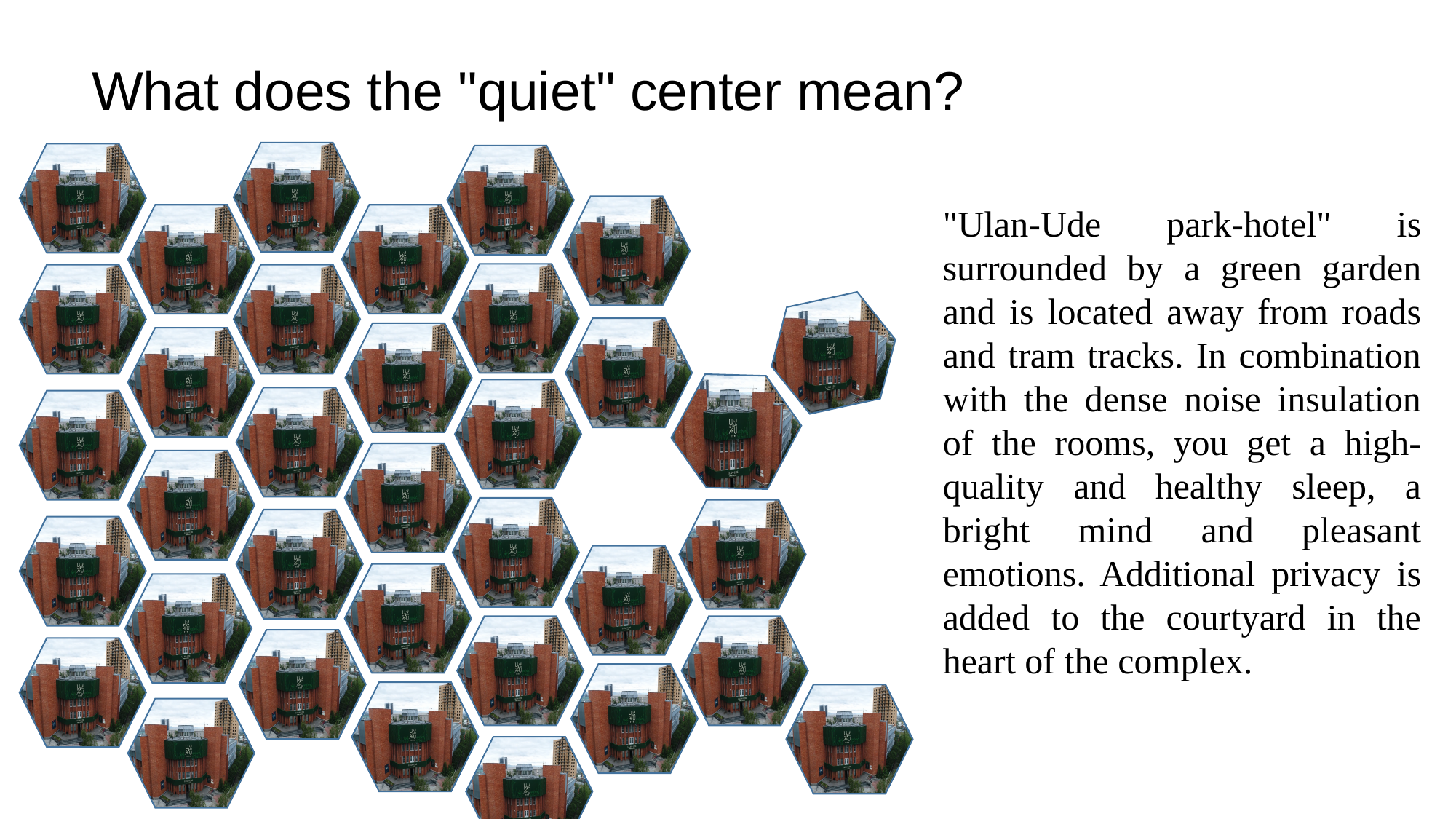

# What does the "quiet" center mean?

"Ulan-Ude park-hotel" is surrounded by a green garden and is located away from roads and tram tracks. In combination with the dense noise insulation of the rooms, you get a high-quality and healthy sleep, a bright mind and pleasant emotions. Additional privacy is added to the courtyard in the heart of the complex.